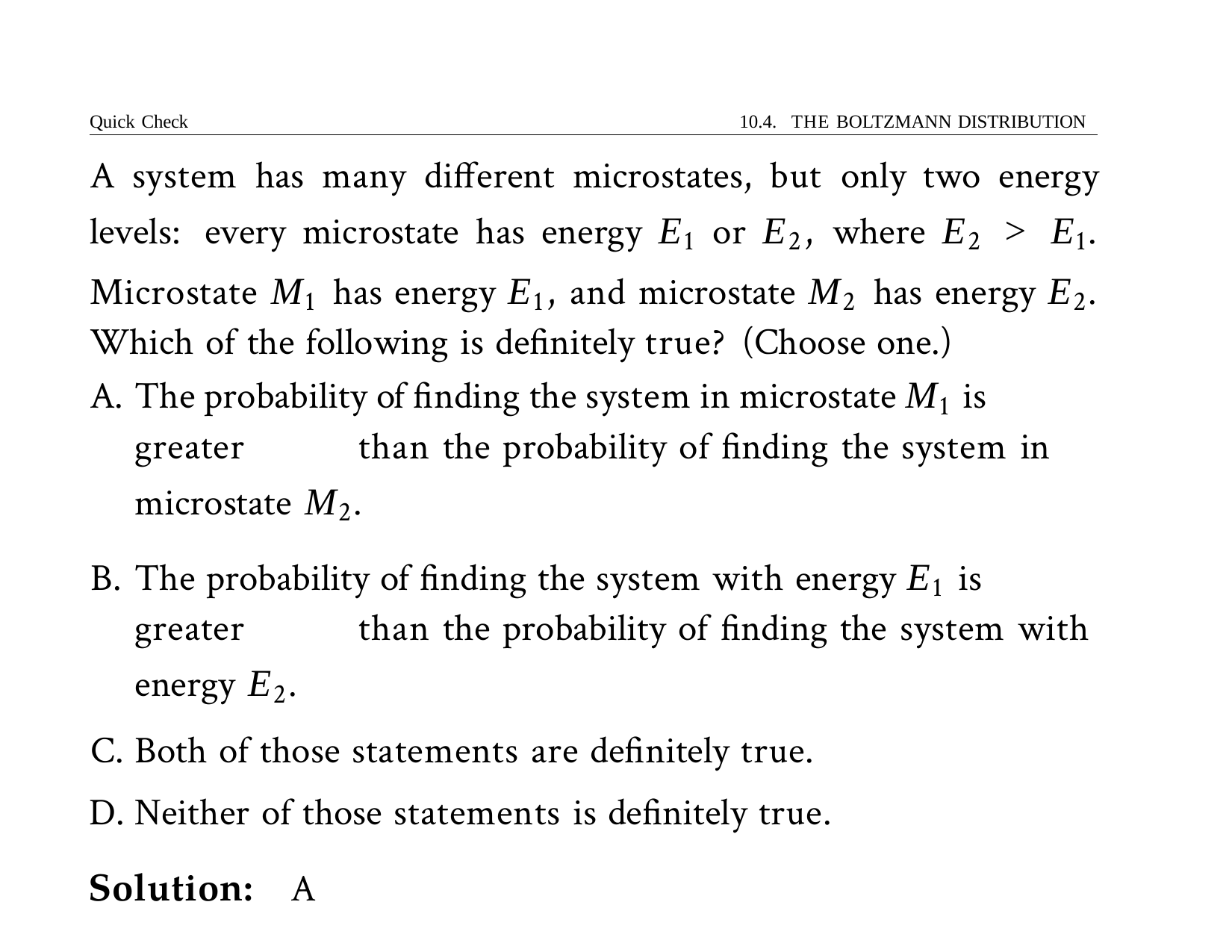

Quick Check	10.4.  THE BOLTZMANN DISTRIBUTION

# A system has many different microstates,  but only two energy levels:  every microstate has energy E1  or E2, where E2  > E1. Microstate M1 has energy E1, and microstate M2 has energy E2. Which of the following is definitely true? (Choose one.)
The probability of finding the system in microstate M1 is greater 	than the probability of finding the system in microstate M2.
The probability of finding the system with energy E1 is greater 	than the probability of finding the system with energy E2.
Both of those statements are definitely true.
Neither of those statements is definitely true.
Solution:	A